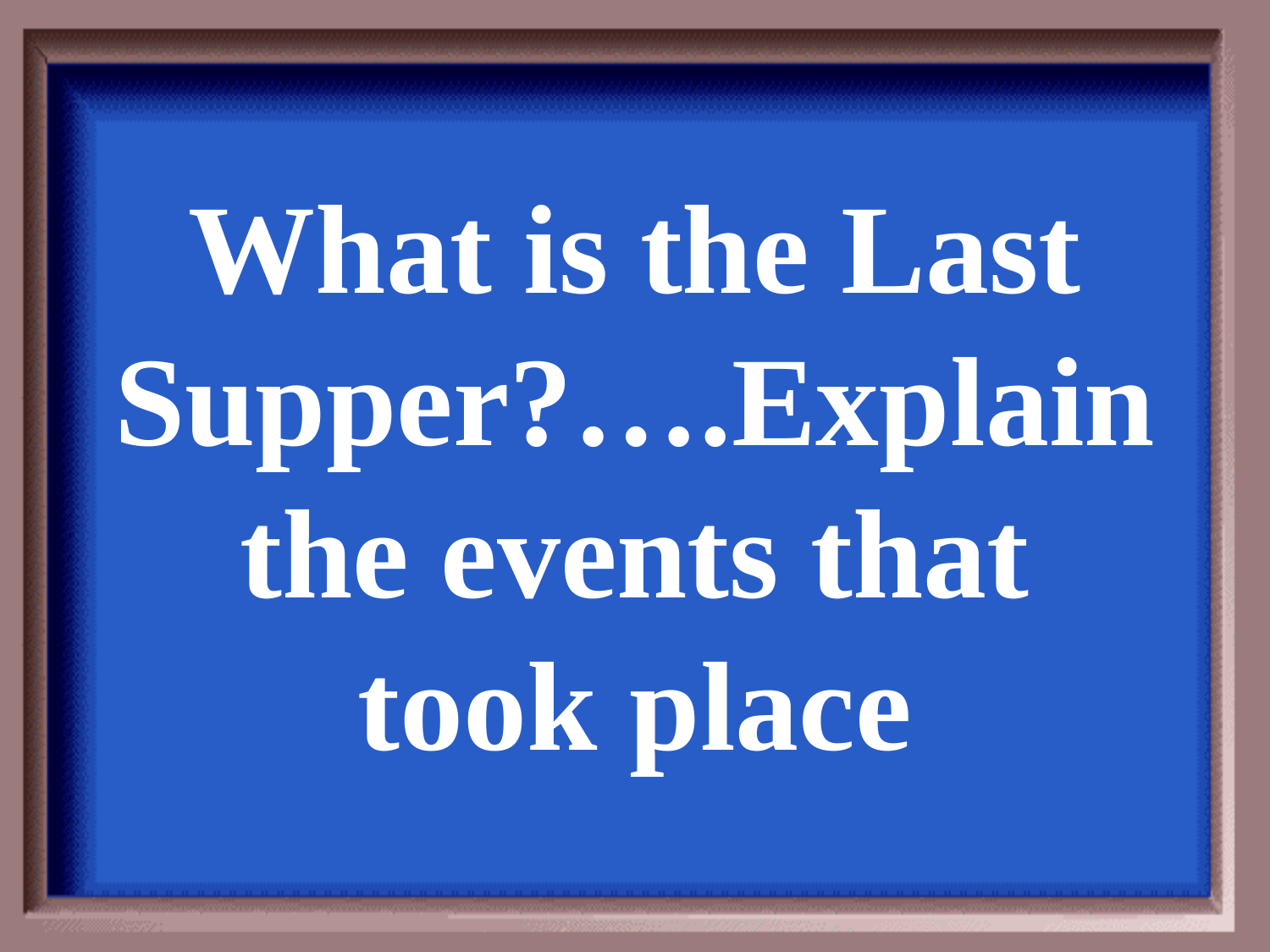

What is the Last Supper?….Explain the events that took place